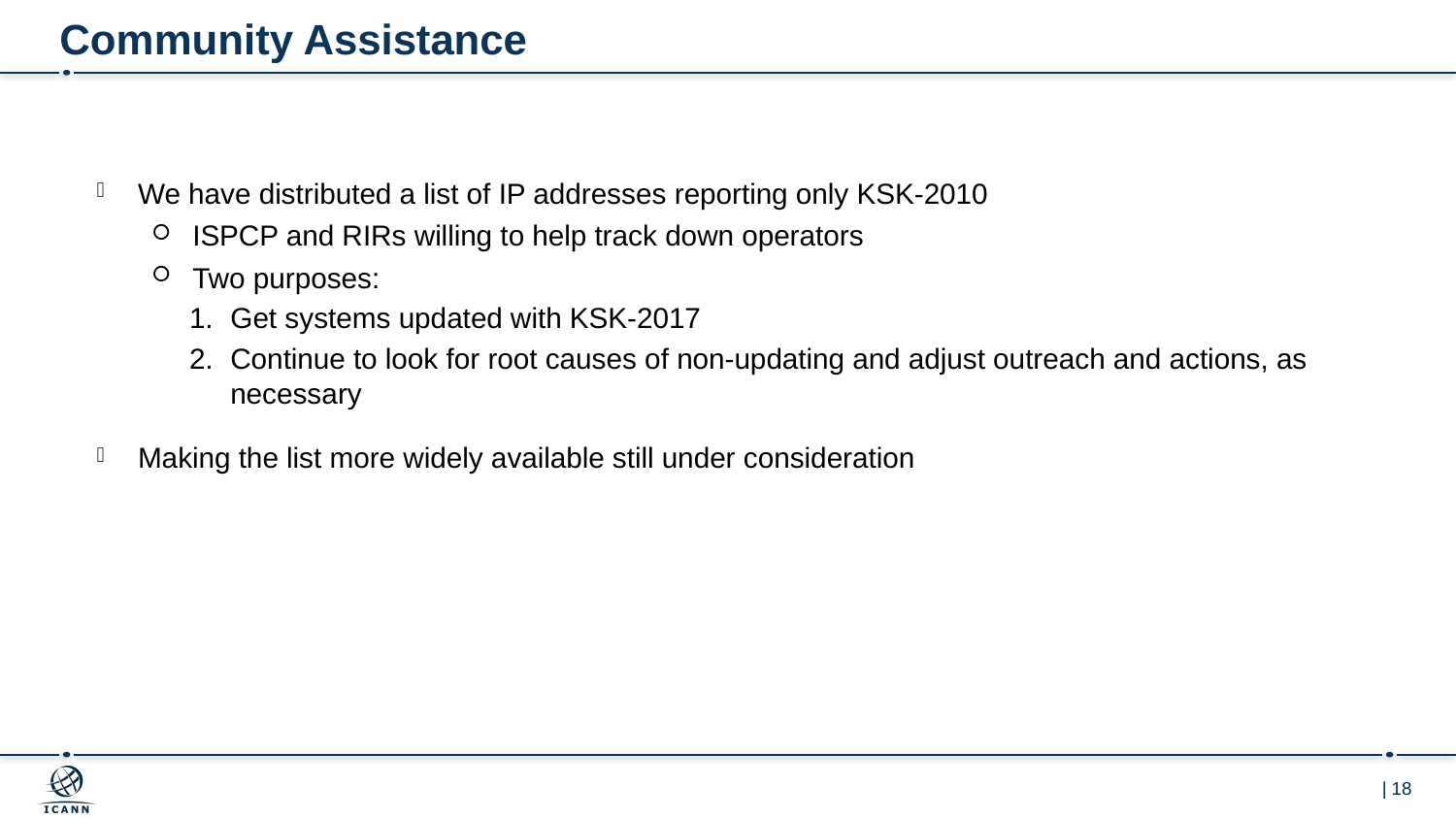

# Community Assistance
We have distributed a list of IP addresses reporting only KSK-2010
ISPCP and RIRs willing to help track down operators
Two purposes:
Get systems updated with KSK-2017
Continue to look for root causes of non-updating and adjust outreach and actions, as necessary
Making the list more widely available still under consideration